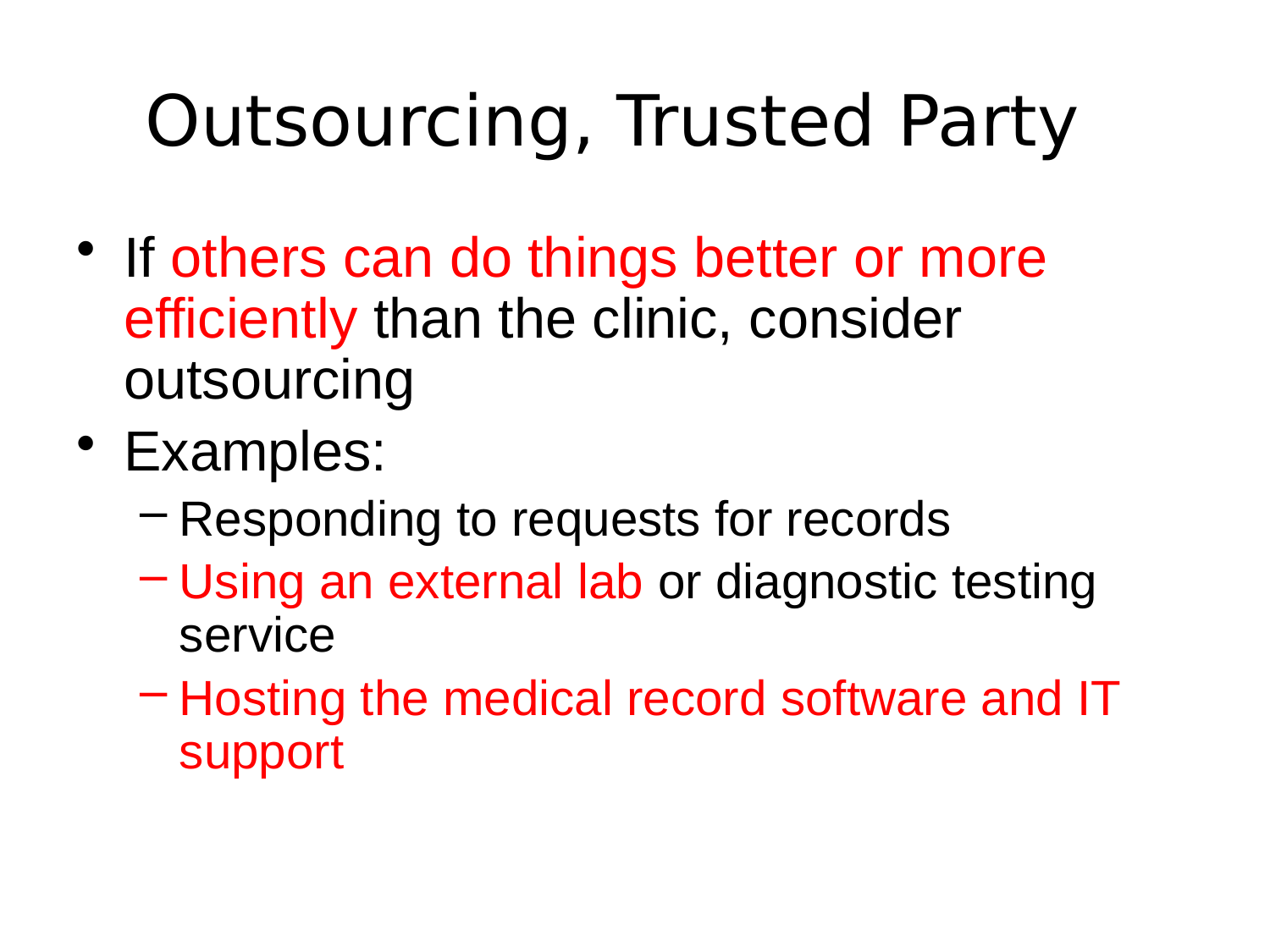

# Outsourcing, Trusted Party
If others can do things better or more efficiently than the clinic, consider outsourcing
Examples:
Responding to requests for records
Using an external lab or diagnostic testing service
Hosting the medical record software and IT support